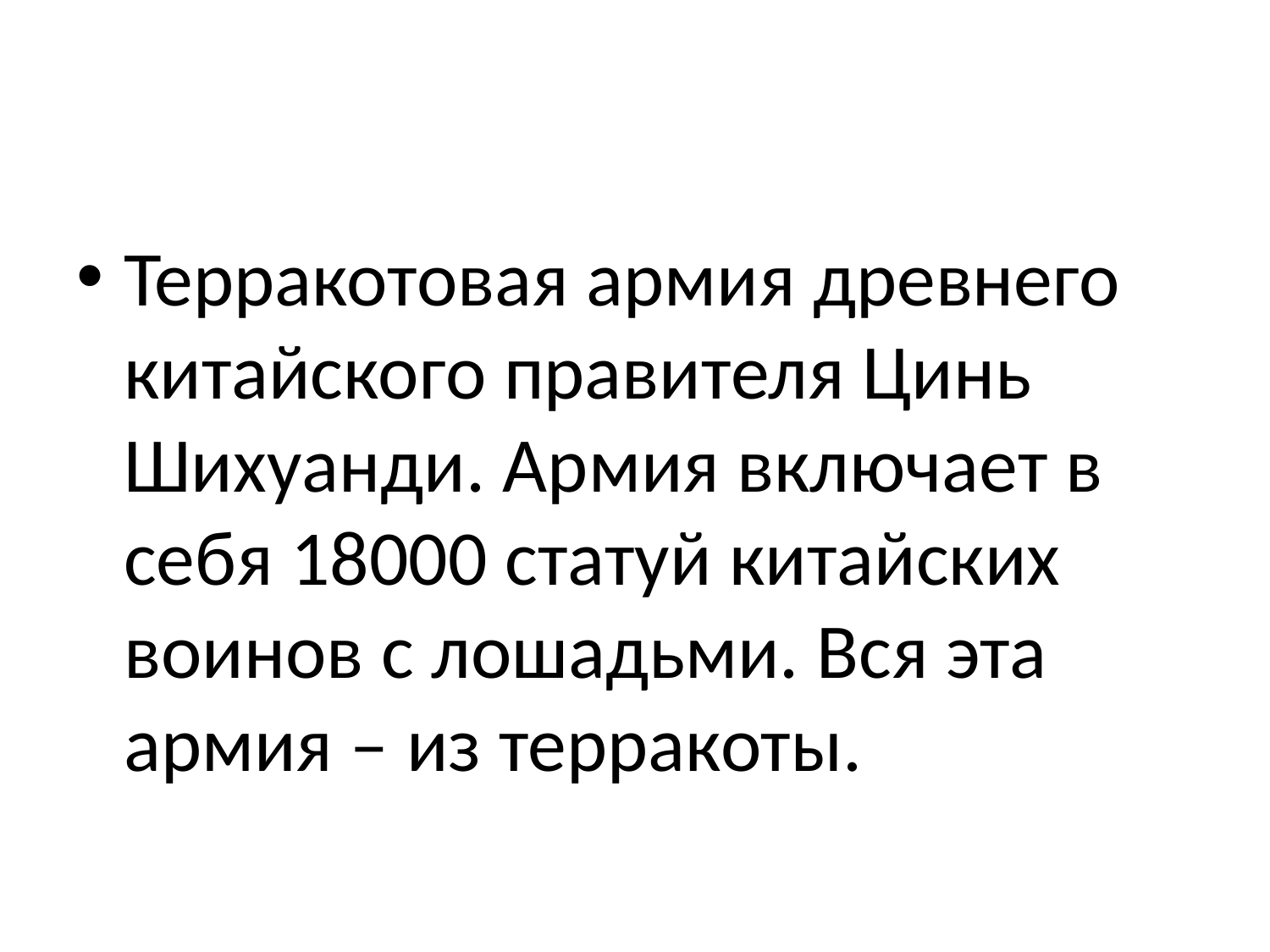

#
Терракотовая армия древнего китайского правителя Цинь Шихуанди. Армия включает в себя 18000 статуй китайских воинов с лошадьми. Вся эта армия – из терракоты.